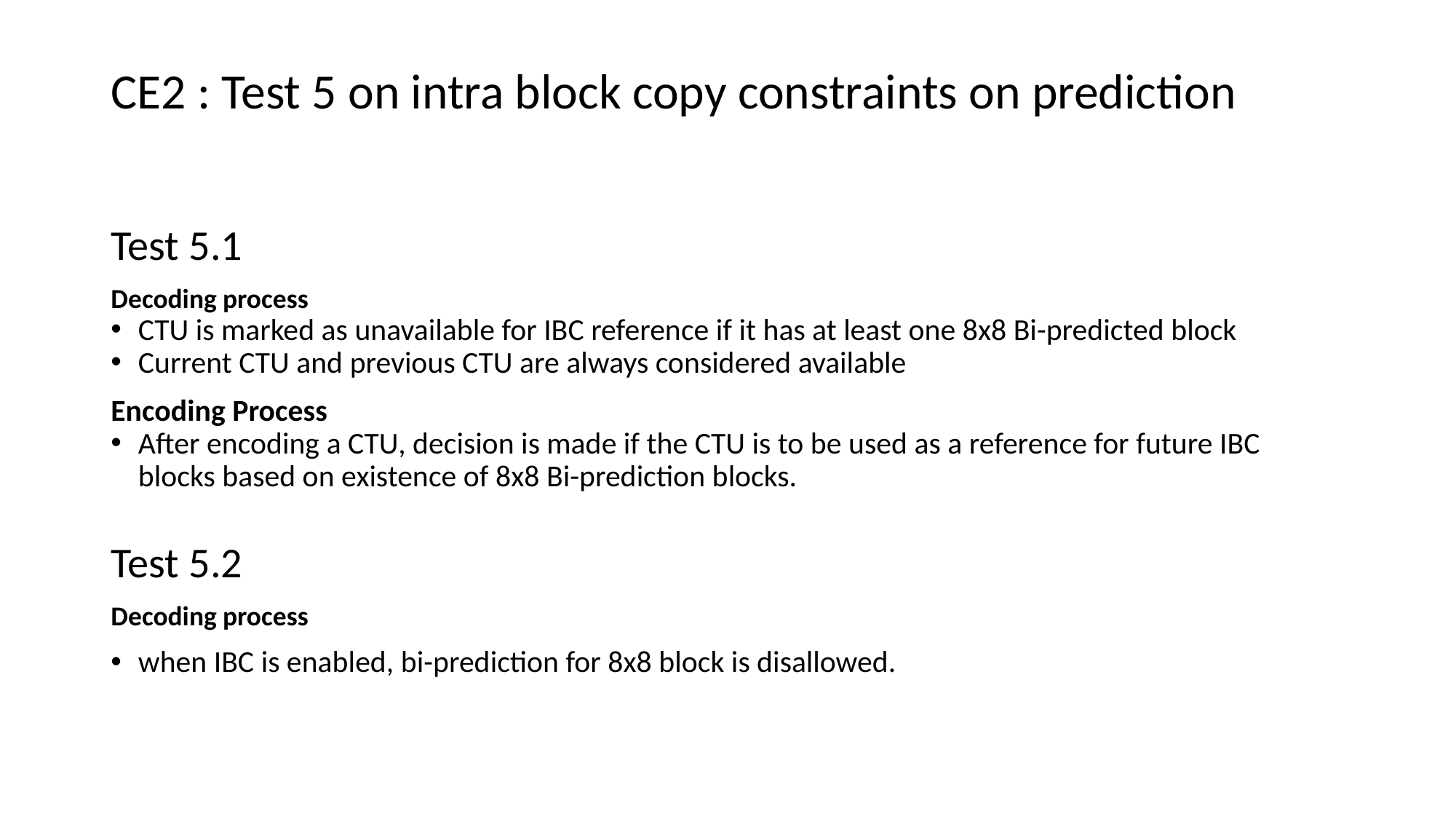

# CE2 : Test 5 on intra block copy constraints on prediction
Test 5.1
Decoding process
CTU is marked as unavailable for IBC reference if it has at least one 8x8 Bi-predicted block
Current CTU and previous CTU are always considered available
Encoding Process
After encoding a CTU, decision is made if the CTU is to be used as a reference for future IBC blocks based on existence of 8x8 Bi-prediction blocks.

Test 5.2
Decoding process
when IBC is enabled, bi-prediction for 8x8 block is disallowed.